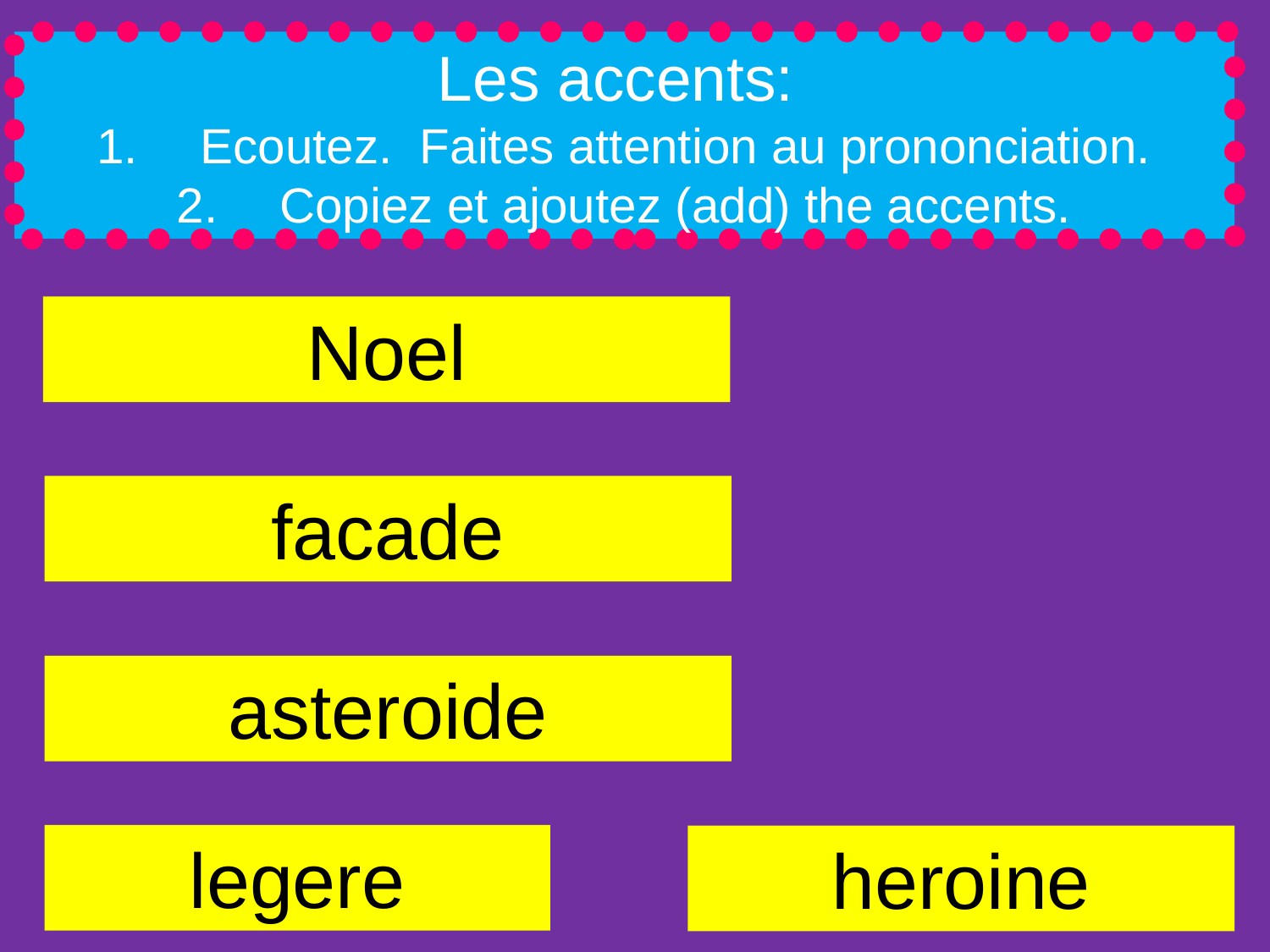

Les accents:
Ecoutez.  Faites attention au prononciation.
Copiez et ajoutez (add) the accents.
Noel
facade
asteroide
legere
heroine